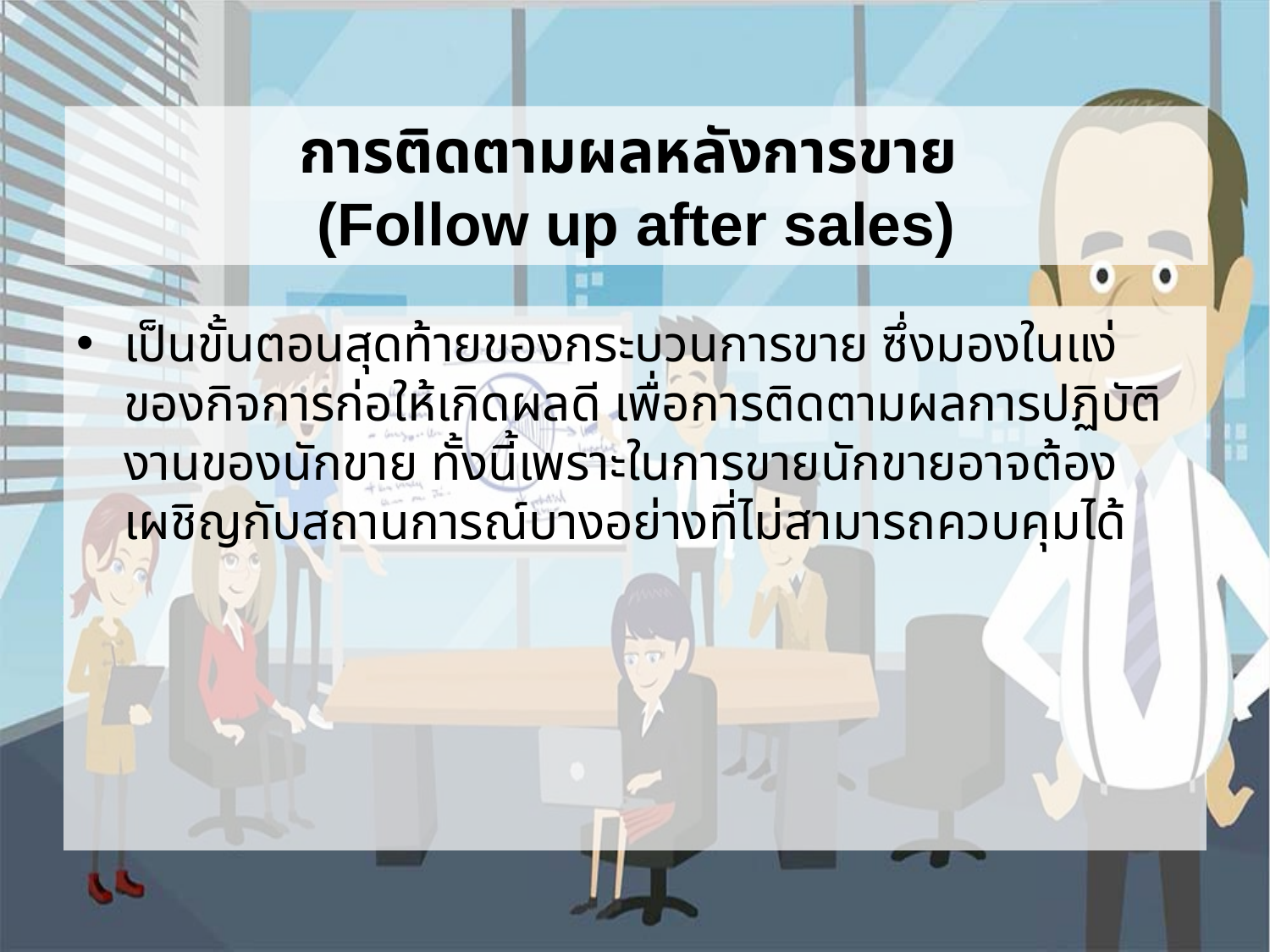

# การติดตามผลหลังการขาย (Follow up after sales)
เป็นขั้นตอนสุดท้ายของกระบวนการขาย ซึ่งมองในแง่ของกิจการก่อให้เกิดผลดี เพื่อการติดตามผลการปฏิบัติงานของนักขาย ทั้งนี้เพราะในการขายนักขายอาจต้องเผชิญกับสถานการณ์บางอย่างที่ไม่สามารถควบคุมได้